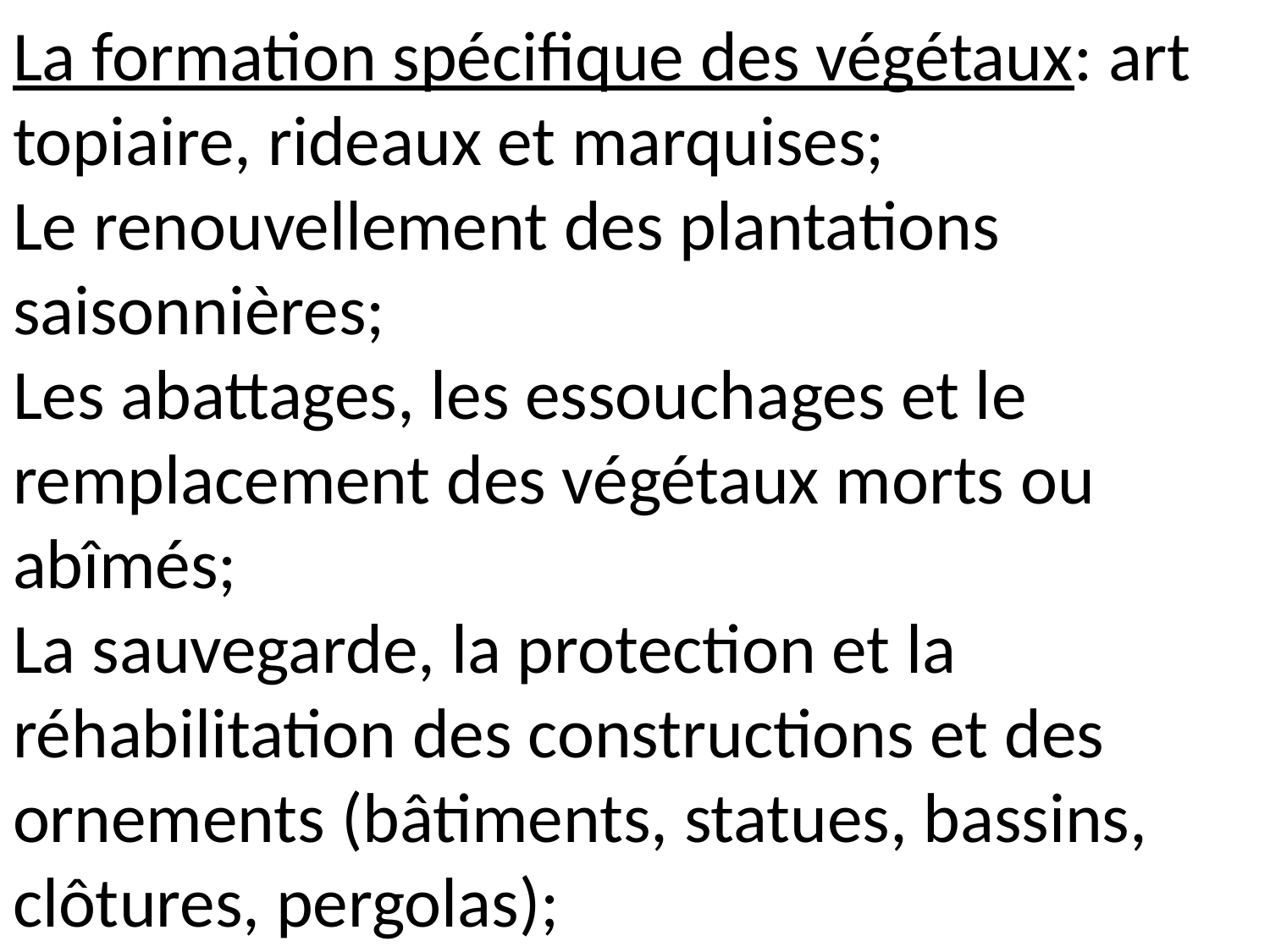

# La formation spécifique des végétaux: art topiaire, rideaux et marquises; Le renouvellement des plantations saisonnières; Les abattages, les essouchages et le remplacement des végétaux morts ou abîmés; La sauvegarde, la protection et la réhabilitation des constructions et des ornements (bâtiments, statues, bassins, clôtures, pergolas);